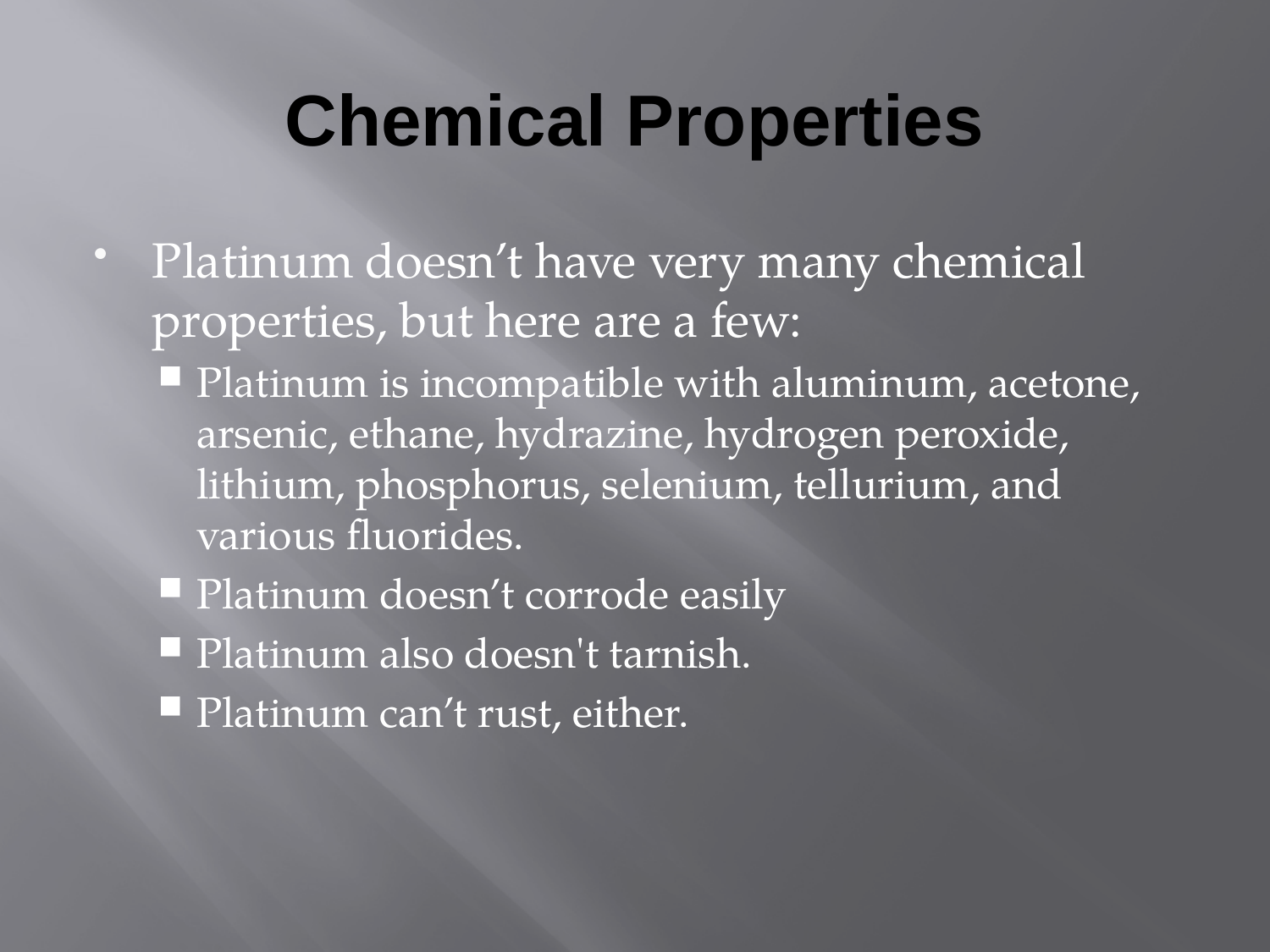

# Chemical Properties
Platinum doesn’t have very many chemical properties, but here are a few:
Platinum is incompatible with aluminum, acetone, arsenic, ethane, hydrazine, hydrogen peroxide, lithium, phosphorus, selenium, tellurium, and various fluorides.
Platinum doesn’t corrode easily
Platinum also doesn't tarnish.
Platinum can’t rust, either.